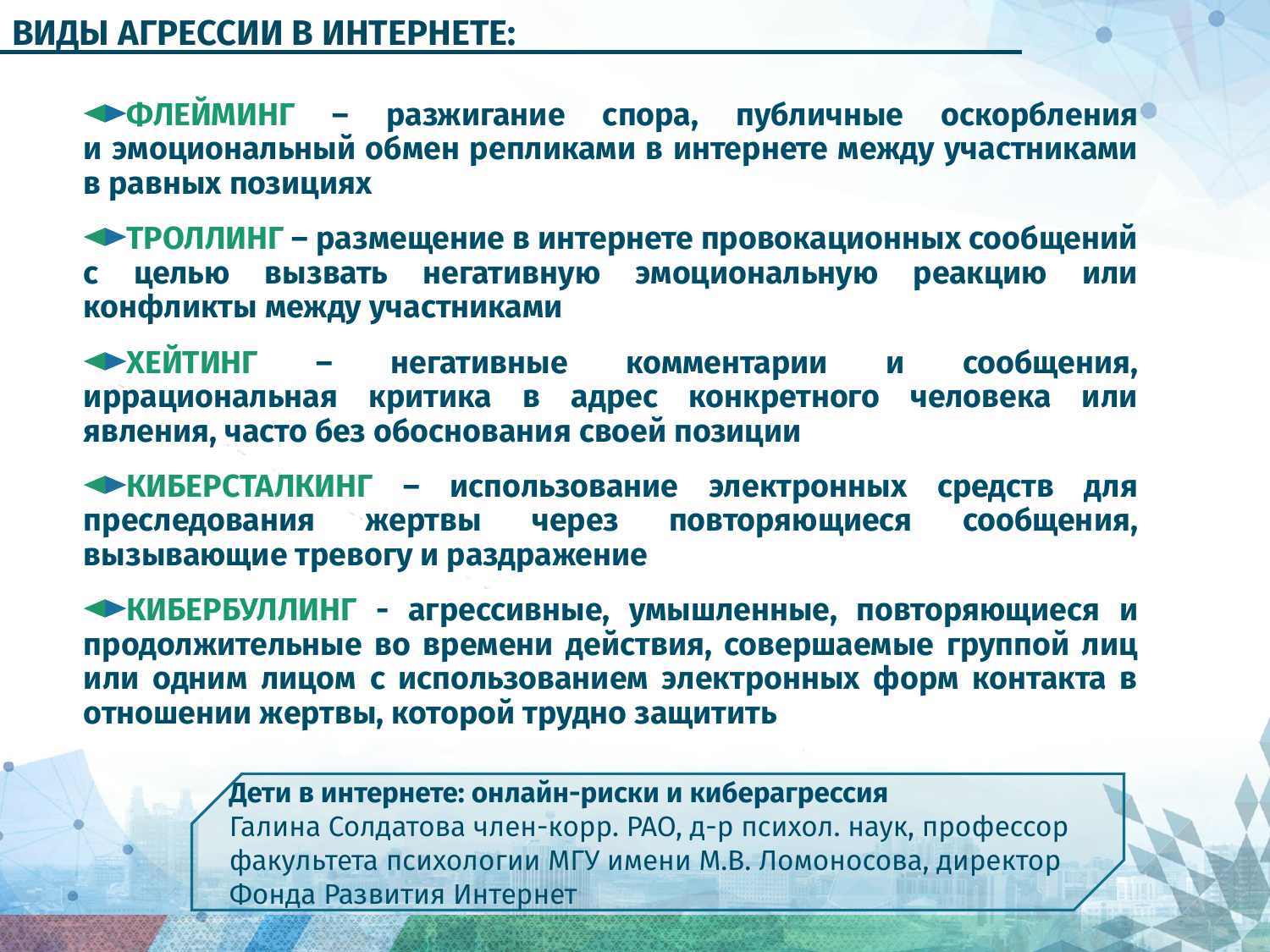

ВИДЫ АГРЕССИИ В ИНТЕРНЕТЕ:
ФЛЕЙМИНГ – разжигание спора, публичные оскорбления
и эмоциональный обмен репликами в интернете между участниками в равных позициях
ТРОЛЛИНГ – размещение в интернете провокационных сообщений с целью вызвать негативную эмоциональную реакцию или конфликты между участниками
ХЕЙТИНГ – негативные комментарии и сообщения, иррациональная критика в адрес конкретного человека или явления, часто без обоснования своей позиции
КИБЕРСТАЛКИНГ – использование электронных средств для преследования жертвы через повторяющиеся сообщения, вызывающие тревогу и раздражение
КИБЕРБУЛЛИНГ - агрессивные, умышленные, повторяющиеся и продолжительные во времени действия, совершаемые группой лиц или одним лицом с использованием электронных форм контакта в отношении жертвы, которой трудно защитить
Дети в интернете: онлайн-риски и киберагрессия
Галина Солдатова член-корр. РАО, д-р психол. наук, профессор
факультета психологии МГУ имени М.В. Ломоносова, директор Фонда Развития Интернет